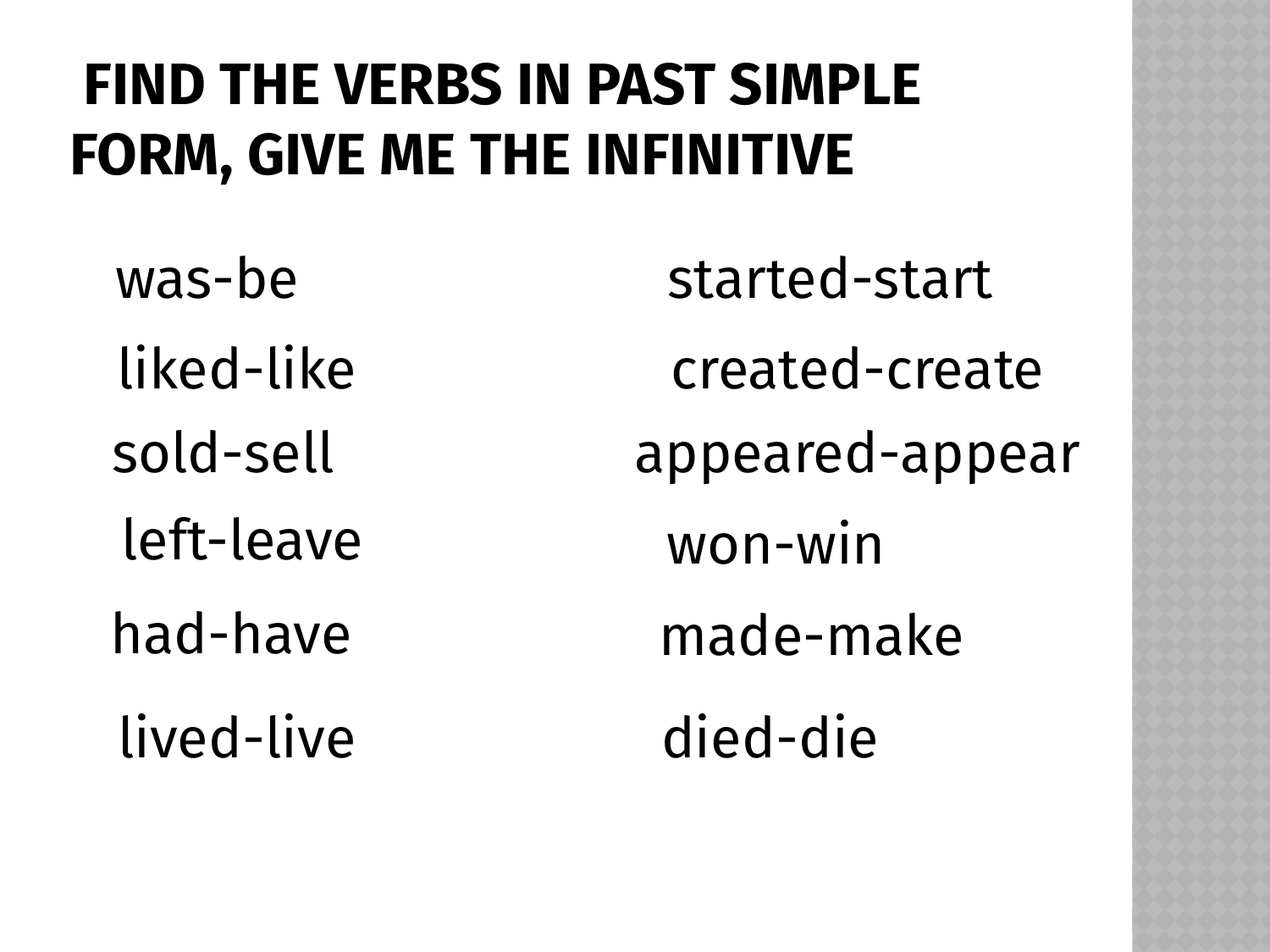

# Find the verbs in Past Simple form, give me the infinitive
started-start
was-be
liked-like
created-create
sold-sell
appeared-appear
left-leave
won-win
had-have
made-make
lived-live
died-die